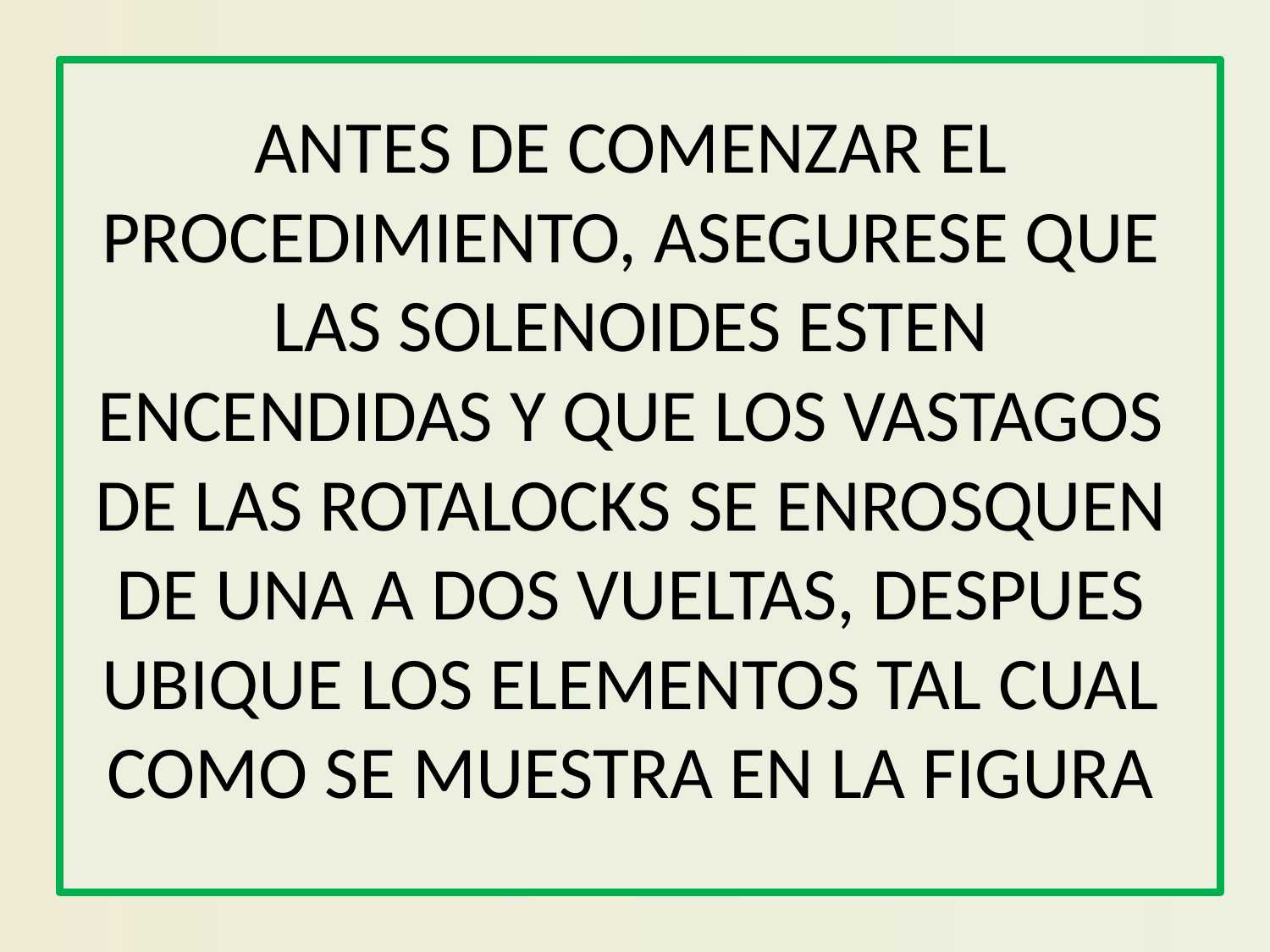

# ANTES DE COMENZAR EL PROCEDIMIENTO, ASEGURESE QUE LAS SOLENOIDES ESTEN ENCENDIDAS Y QUE LOS VASTAGOS DE LAS ROTALOCKS SE ENROSQUEN DE UNA A DOS VUELTAS, DESPUES UBIQUE LOS ELEMENTOS TAL CUAL COMO SE MUESTRA EN LA FIGURA